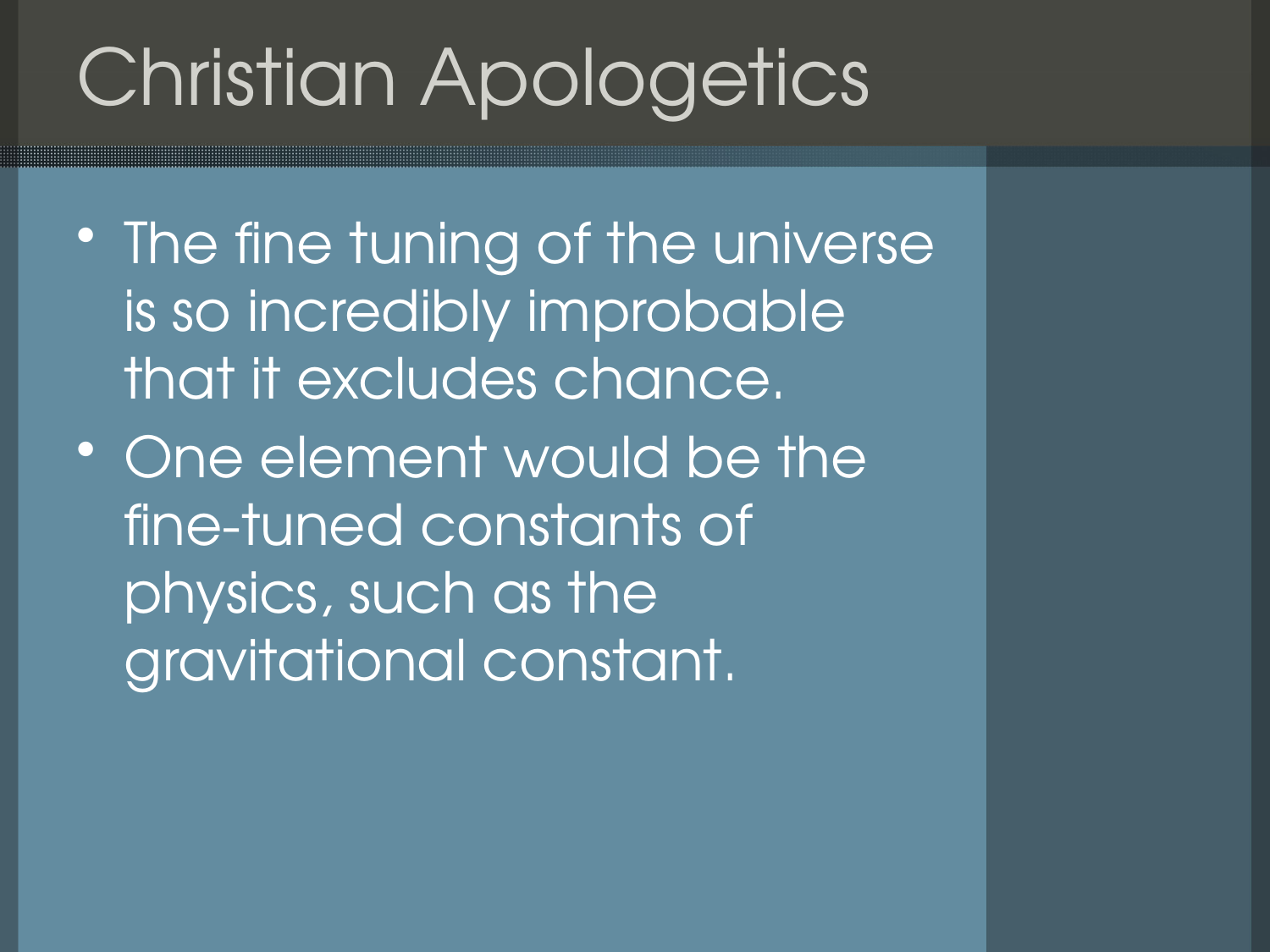

# Christian Apologetics
The fine tuning of the universe is so incredibly improbable that it excludes chance.
One element would be the fine-tuned constants of physics, such as the gravitational constant.